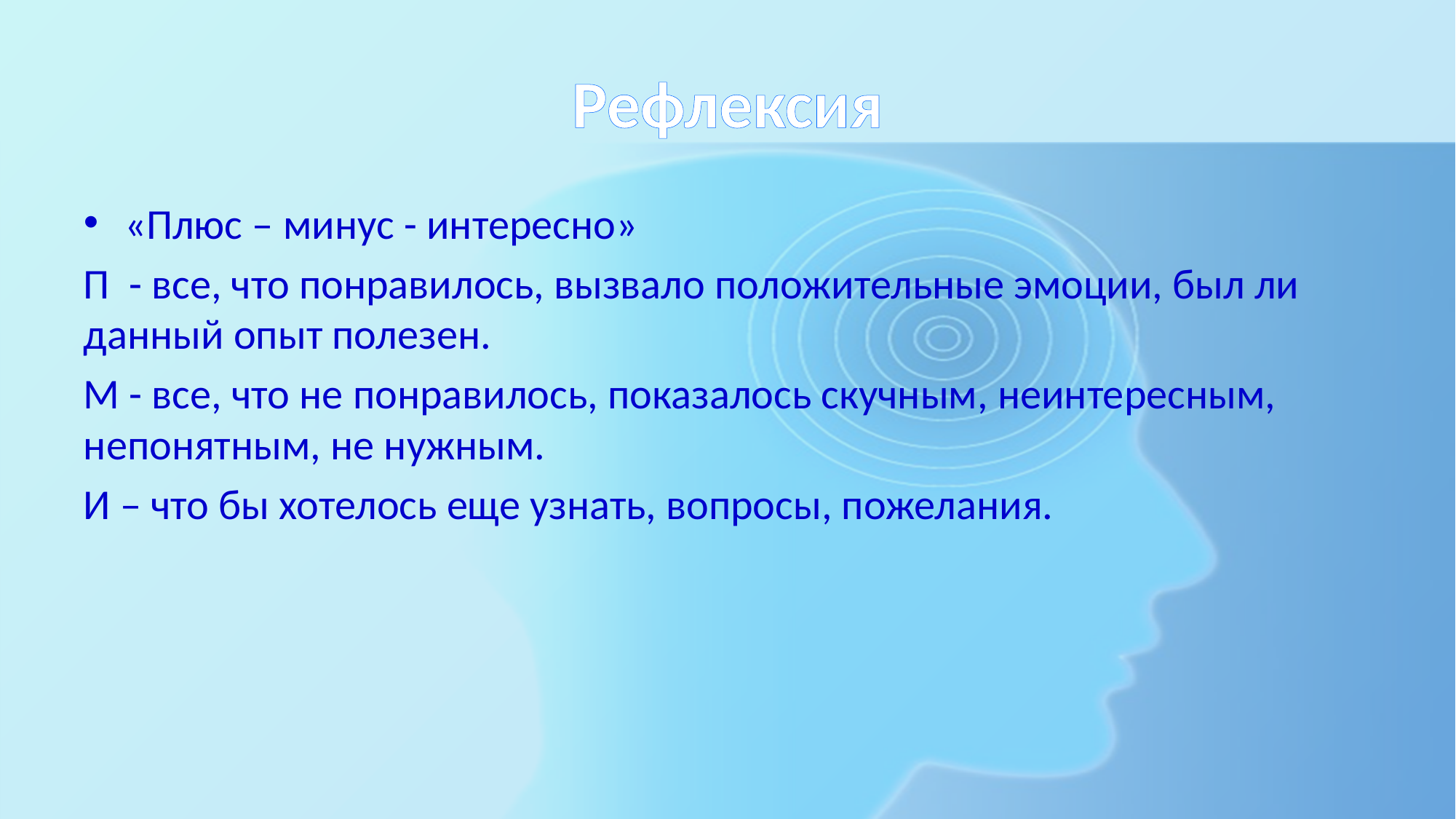

# Рефлексия
«Плюс – минус - интересно»
П  - все, что понравилось, вызвало положительные эмоции, был ли данный опыт полезен.
М - все, что не понравилось, показалось скучным, неинтересным, непонятным, не нужным.
И – что бы хотелось еще узнать, вопросы, пожелания.